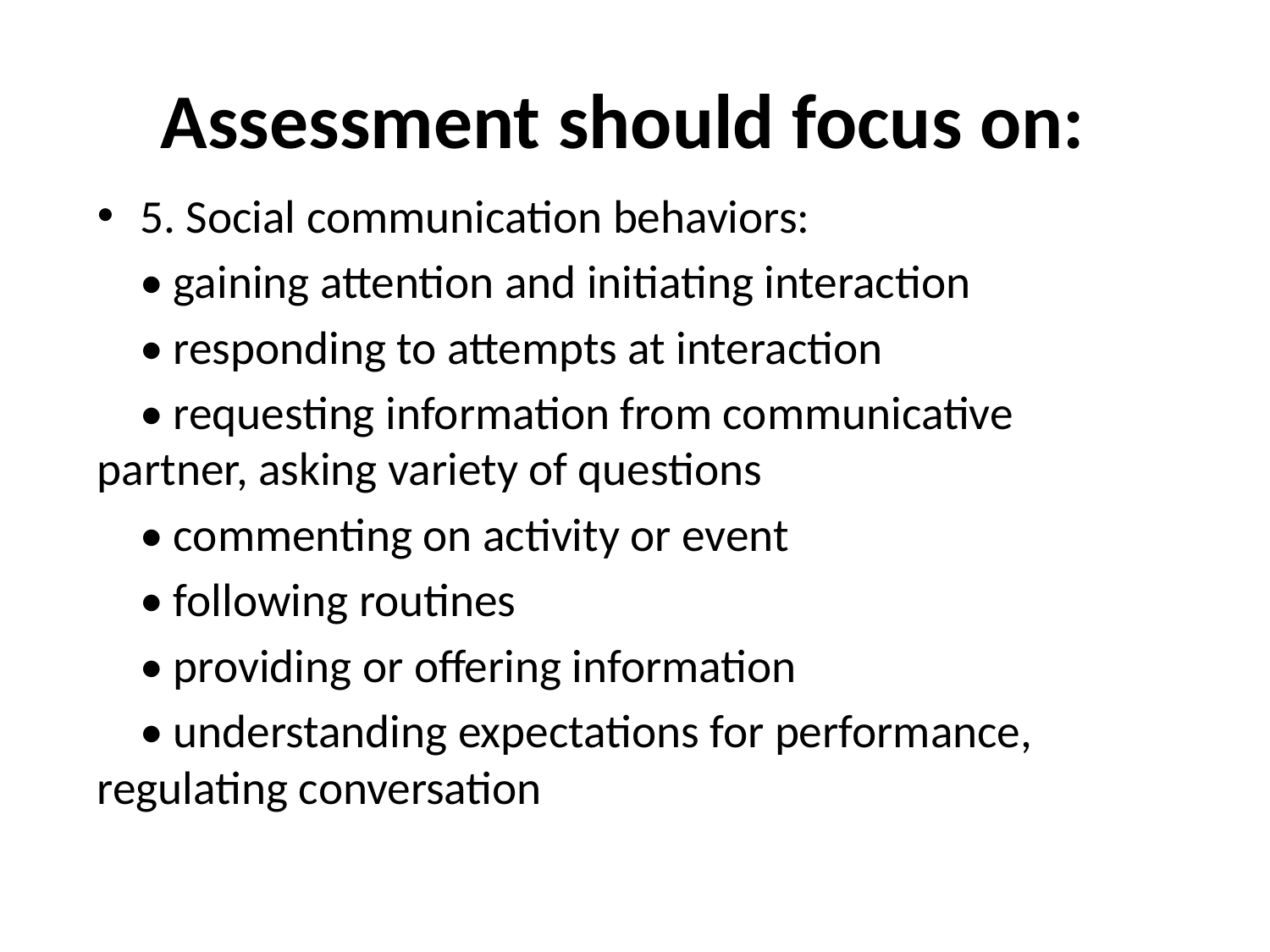

# Assessment should focus on:
5. Social communication behaviors:
    • gaining attention and initiating interaction
    • responding to attempts at interaction
    • requesting information from communicative       	partner, asking variety of questions
    • commenting on activity or event
    • following routines
    • providing or offering information
    • understanding expectations for performance, 	regulating conversation